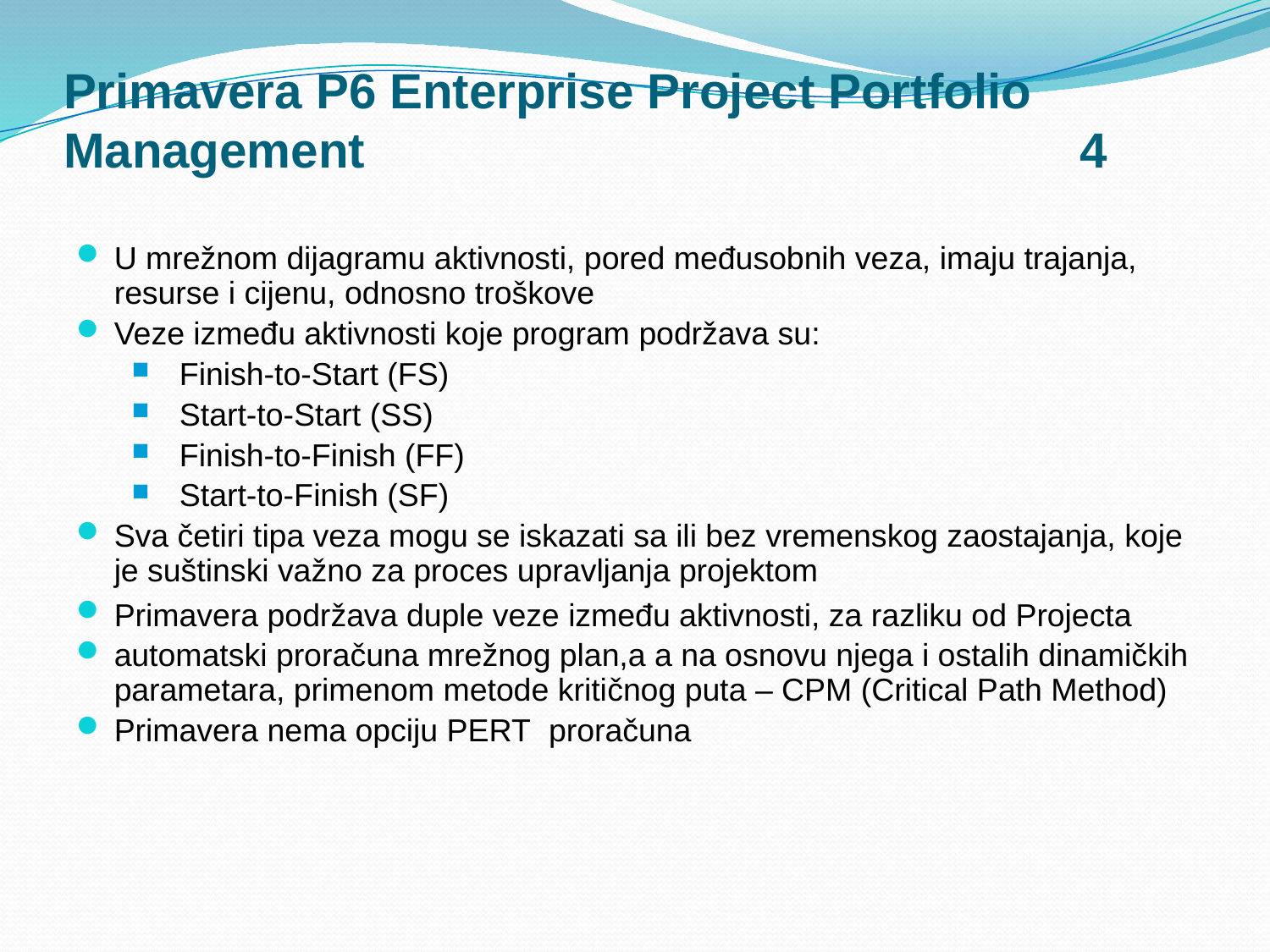

# Primavera P6 Enterprise Project Portfolio Management						4
U mrežnom dijagramu aktivnosti, pored međusobnih veza, imaju trajanja, resurse i cijenu, odnosno troškove
Veze između aktivnosti koje program podržava su:
Finish-to-Start (FS)
Start-to-Start (SS)
Finish-to-Finish (FF)
Start-to-Finish (SF)
Sva četiri tipa veza mogu se iskazati sa ili bez vremenskog zaostajanja, koje je suštinski važno za proces upravljanja projektom
Primavera podržava duple veze između aktivnosti, za razliku od Projecta
automatski proračuna mrežnog plan,a a na osnovu njega i ostalih dinamičkih parametara, primenom metode kritičnog puta – CPM (Critical Path Method)
Primavera nema opciju PERT  proračuna